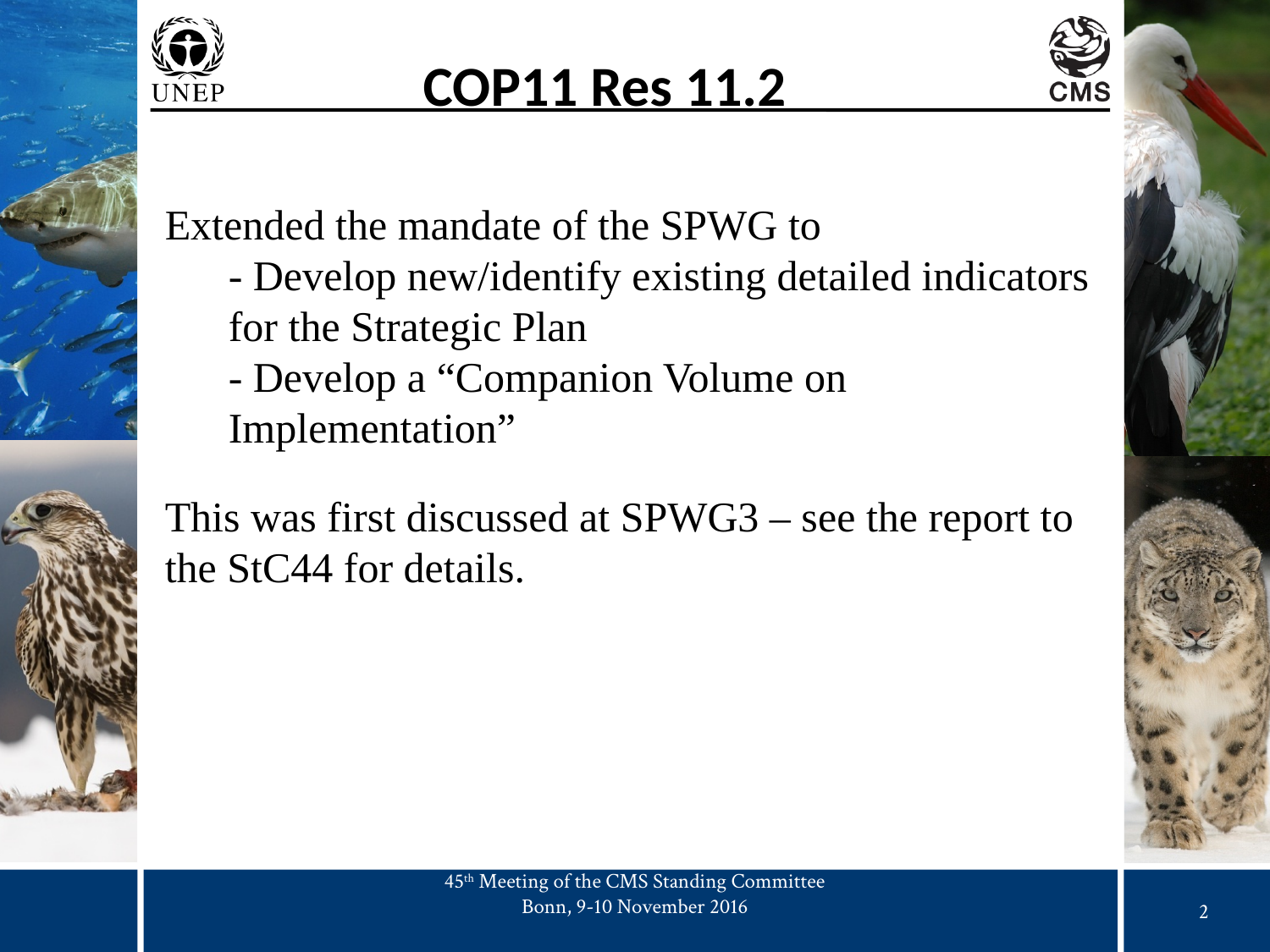

COP11 Res 11.2
Extended the mandate of the SPWG to
- Develop new/identify existing detailed indicators for the Strategic Plan
- Develop a “Companion Volume on Implementation”

This was first discussed at SPWG3 – see the report to the StC44 for details.